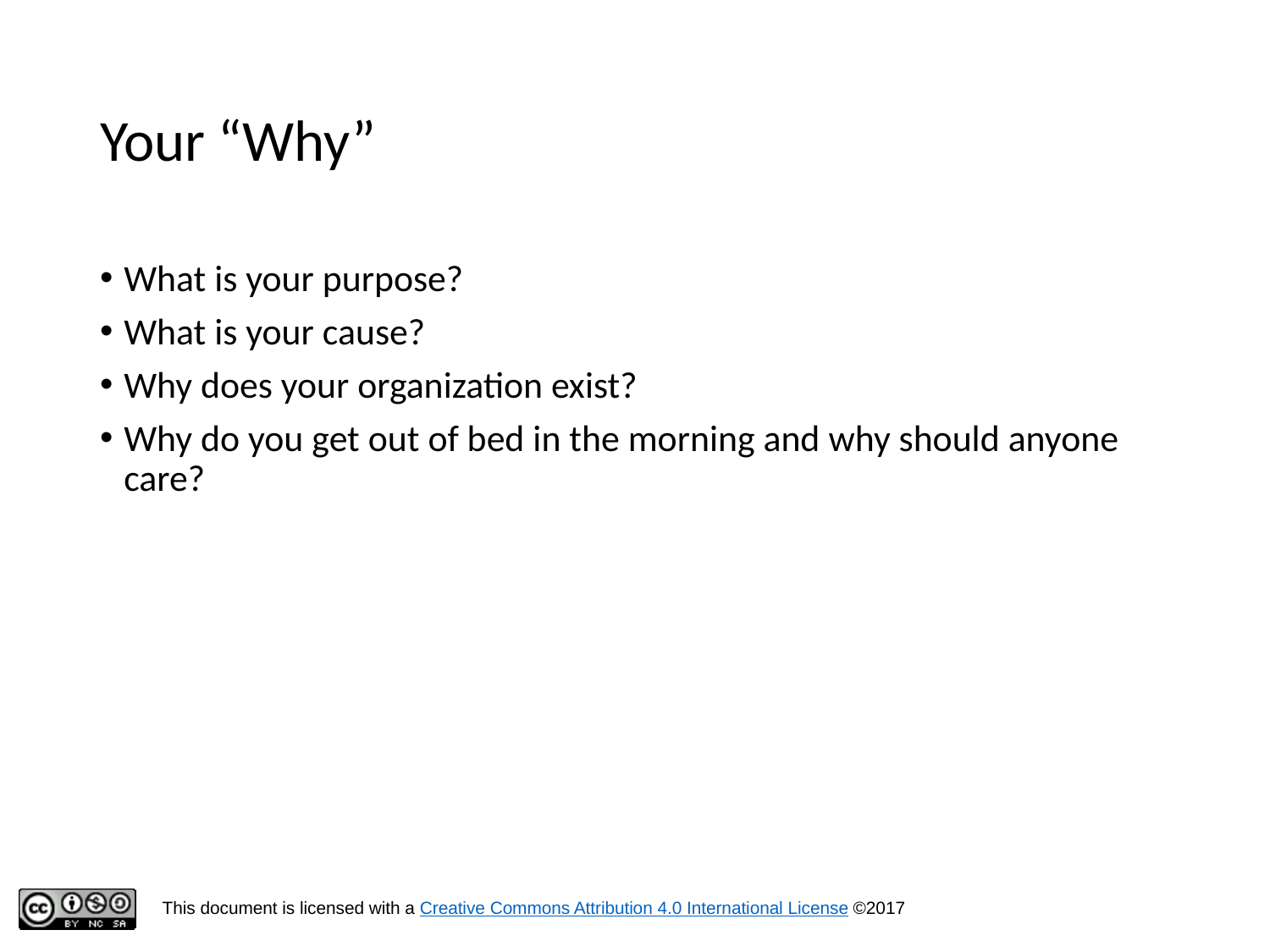

# Your “Why”
What is your purpose?
What is your cause?
Why does your organization exist?
Why do you get out of bed in the morning and why should anyone care?